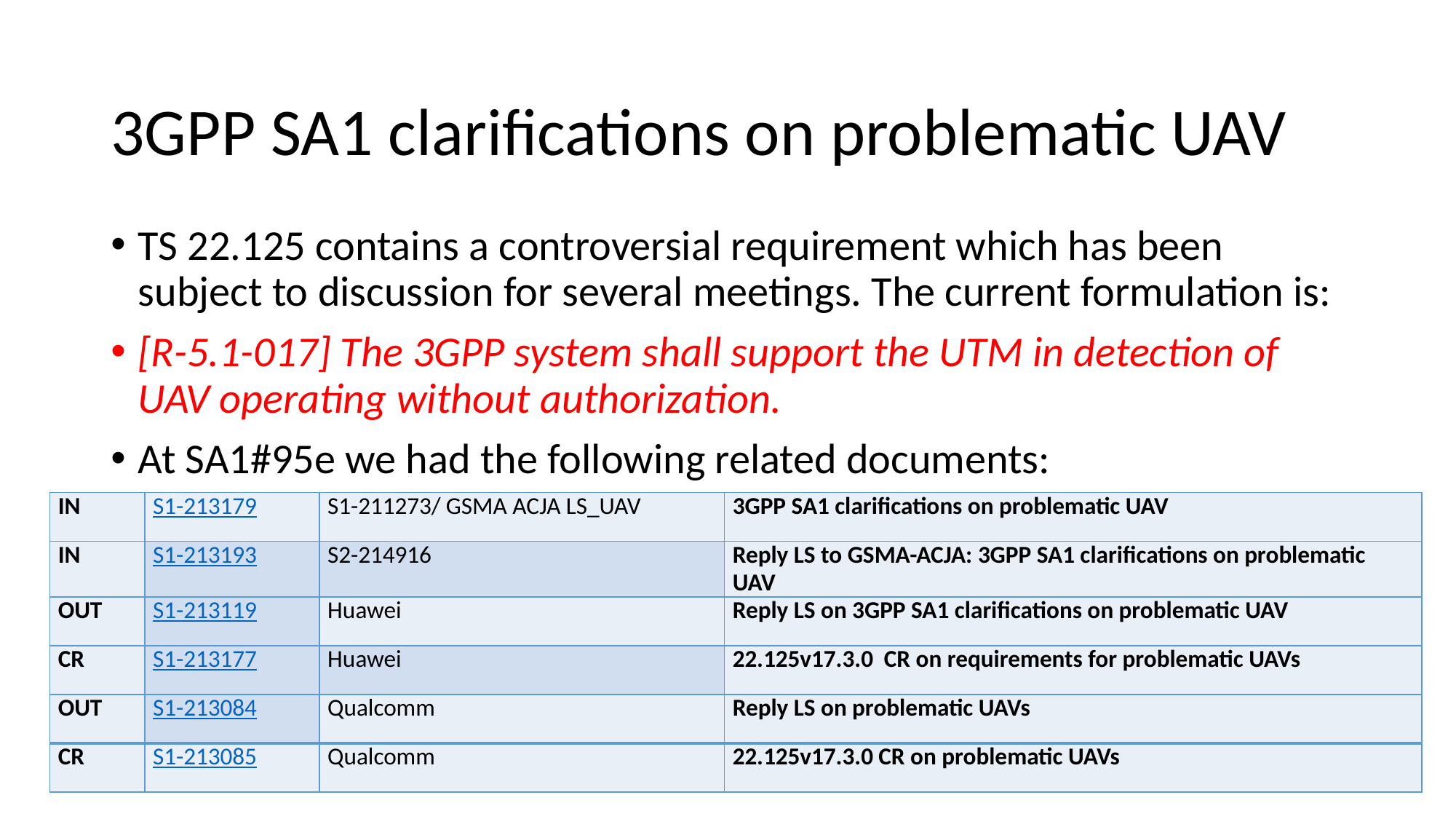

# 3GPP SA1 clarifications on problematic UAV
TS 22.125 contains a controversial requirement which has been subject to discussion for several meetings. The current formulation is:
[R-5.1-017] The 3GPP system shall support the UTM in detection of UAV operating without authorization.
At SA1#95e we had the following related documents:

| IN | S1-213179 | S1-211273/ GSMA ACJA LS\_UAV | 3GPP SA1 clarifications on problematic UAV |
| --- | --- | --- | --- |
| IN | S1-213193 | S2-214916 | Reply LS to GSMA-ACJA: 3GPP SA1 clarifications on problematic UAV |
| OUT | S1-213119 | Huawei | Reply LS on 3GPP SA1 clarifications on problematic UAV |
| CR | S1-213177 | Huawei | 22.125v17.3.0 CR on requirements for problematic UAVs |
| OUT | S1-213084 | Qualcomm | Reply LS on problematic UAVs |
| CR | S1-213085 | Qualcomm | 22.125v17.3.0 CR on problematic UAVs |